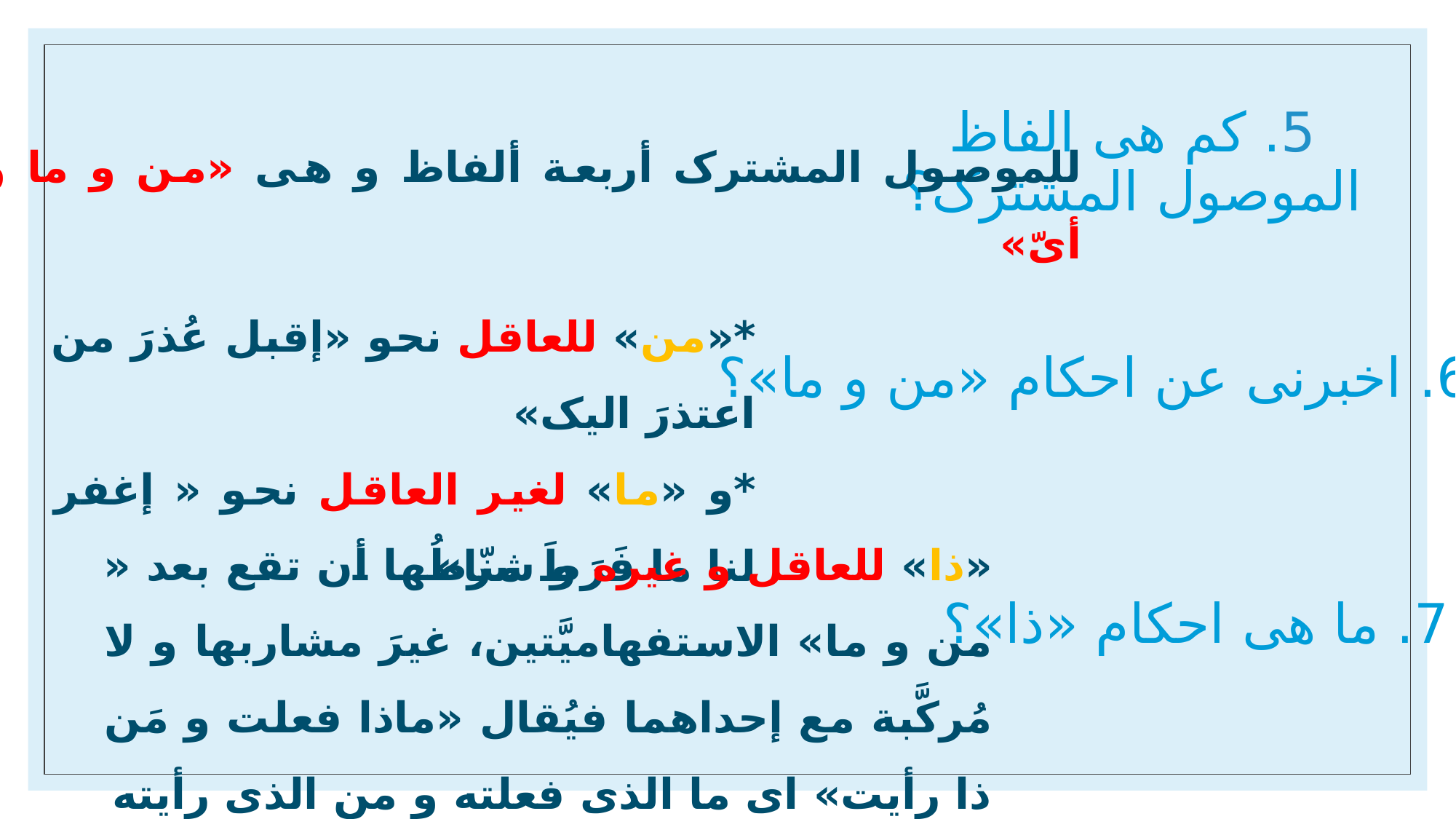

# 5. کم هی الفاظ الموصول المشترک؟
للموصول المشترک أربعة ألفاظ و هی «من و ما و ذا و أیّ»
*«من» للعاقل نحو «إقبل عُذرَ من اعتذرَ الیک»
*و «ما» لغیر العاقل نحو « إغفر لنا ما فَرَطَ منّا»
6. اخبرنی عن احکام «من و ما»؟
«ذا» للعاقل و غیره و شرطُها أن تقع بعد « من و ما» الاستفهامیَّتین، غیرَ مشاربها و لا مُرکَّبة مع إحداهما فیُقال «ماذا فعلت و مَن ذا رأیت» ای ما الذی فعلته و من الذی رأیته
7. ما هی احکام «ذا»؟